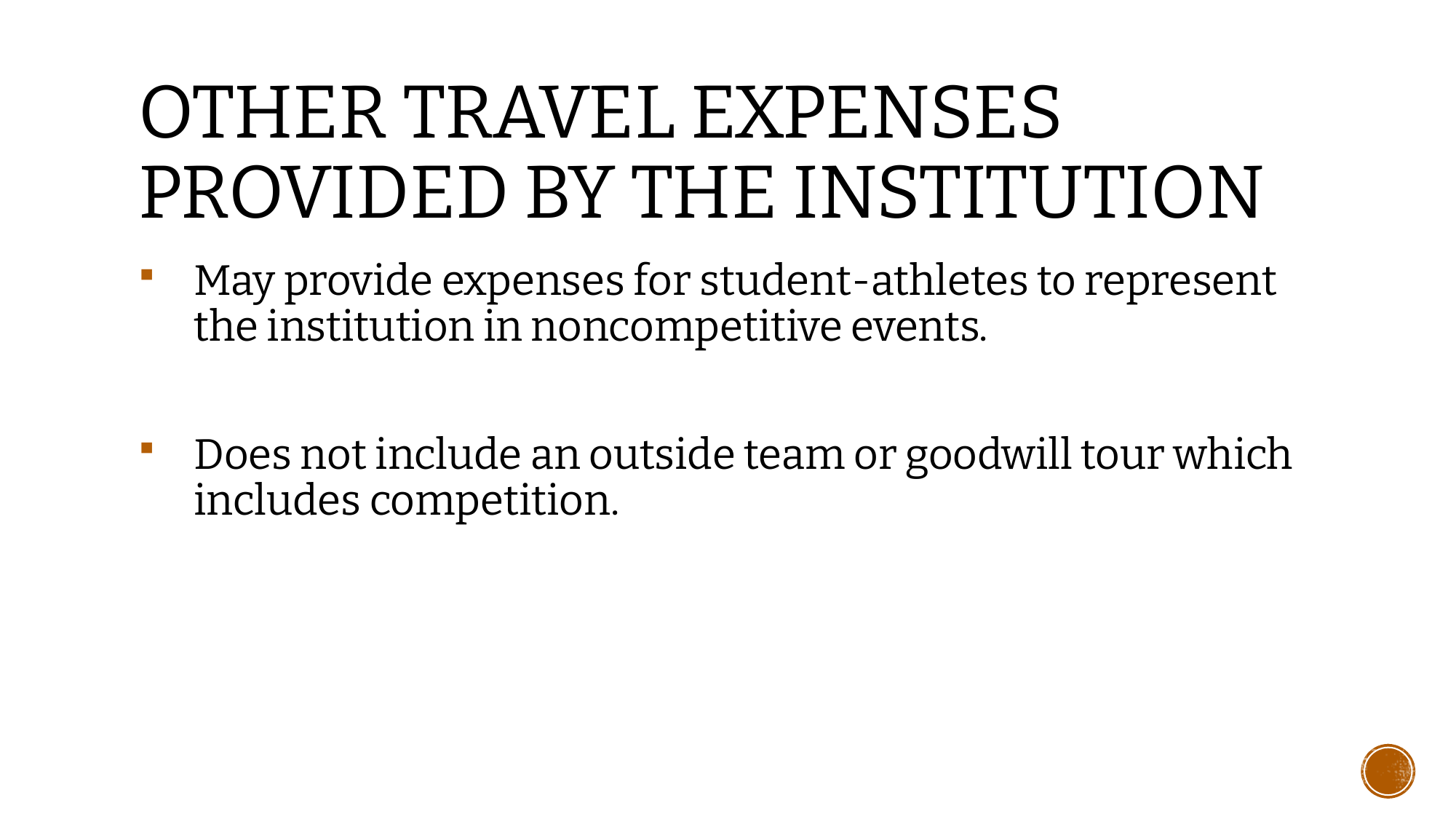

# Other travel expenses provided by the institution
May provide expenses for student-athletes to represent the institution in noncompetitive events.

Does not include an outside team or goodwill tour which includes competition.